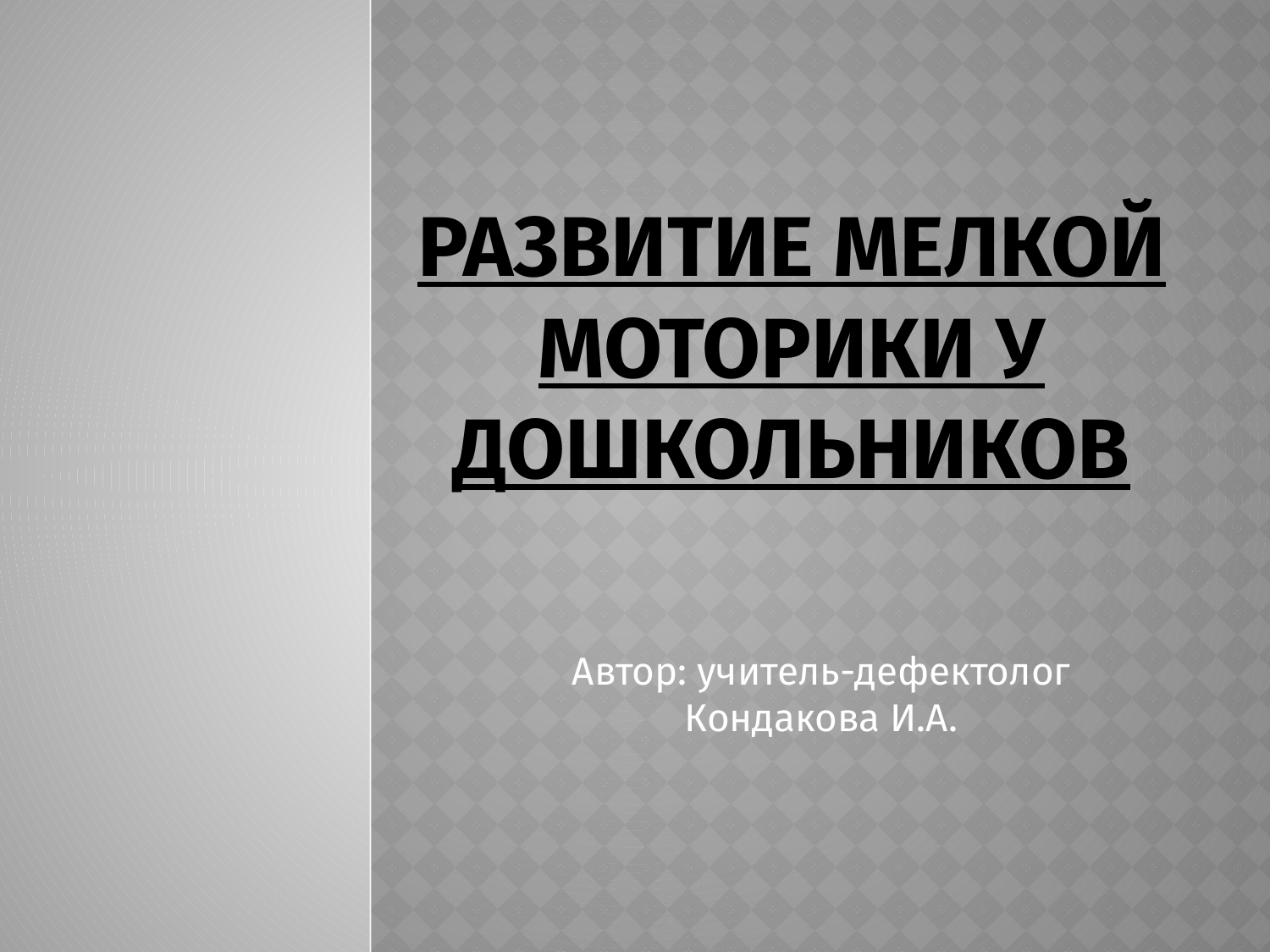

# РАЗВИТИЕ МЕЛКОЙ МОТОРИКИ У ДОШКОЛЬНИКОВ
Автор: учитель-дефектолог Кондакова И.А.